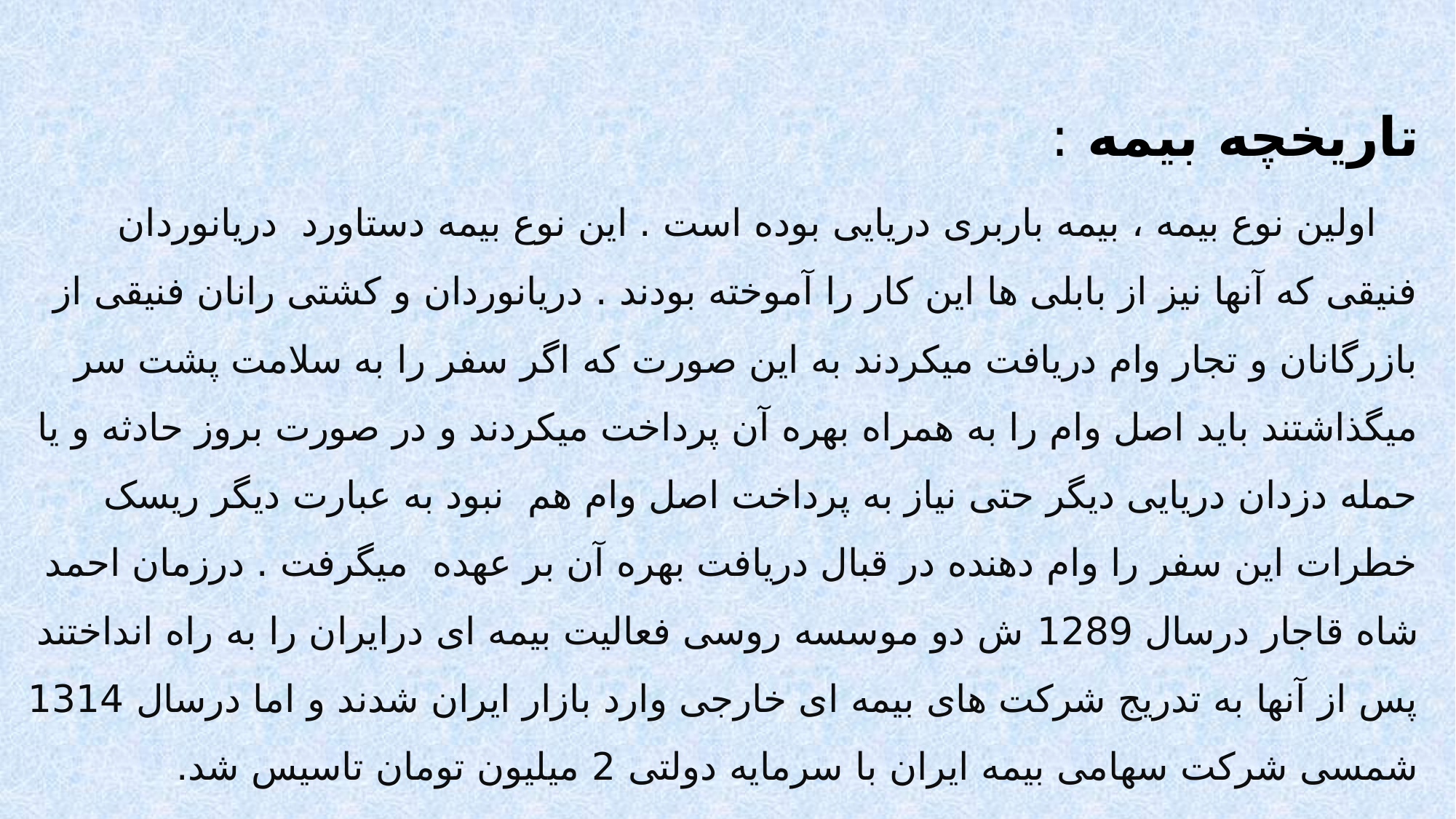

# تاریخچه بیمه : اولین نوع بیمه ، بیمه باربری دریایی بوده است . این نوع بیمه دستاورد  دریانوردان فنیقی که آنها نیز از بابلی ها این کار را آموخته بودند . دریانوردان و کشتی رانان فنیقی از بازرگانان و تجار وام دریافت میکردند به این صورت که اگر سفر را به سلامت پشت سر میگذاشتند باید اصل وام را به همراه بهره آن پرداخت میکردند و در صورت بروز حادثه و یا حمله دزدان دریایی دیگر حتی نیاز به پرداخت اصل وام هم  نبود به عبارت دیگر ریسک خطرات این سفر را وام دهنده در قبال دریافت بهره آن بر عهده  میگرفت . درزمان احمد شاه قاجار درسال 1289 ش دو موسسه روسی فعالیت بیمه ای درایران را به راه انداختند پس از آنها به تدریج شرکت های بیمه ای خارجی وارد بازار ایران شدند و اما درسال 1314 شمسی شرکت سهامی بیمه ایران با سرمایه دولتی 2 میلیون تومان تاسیس شد.